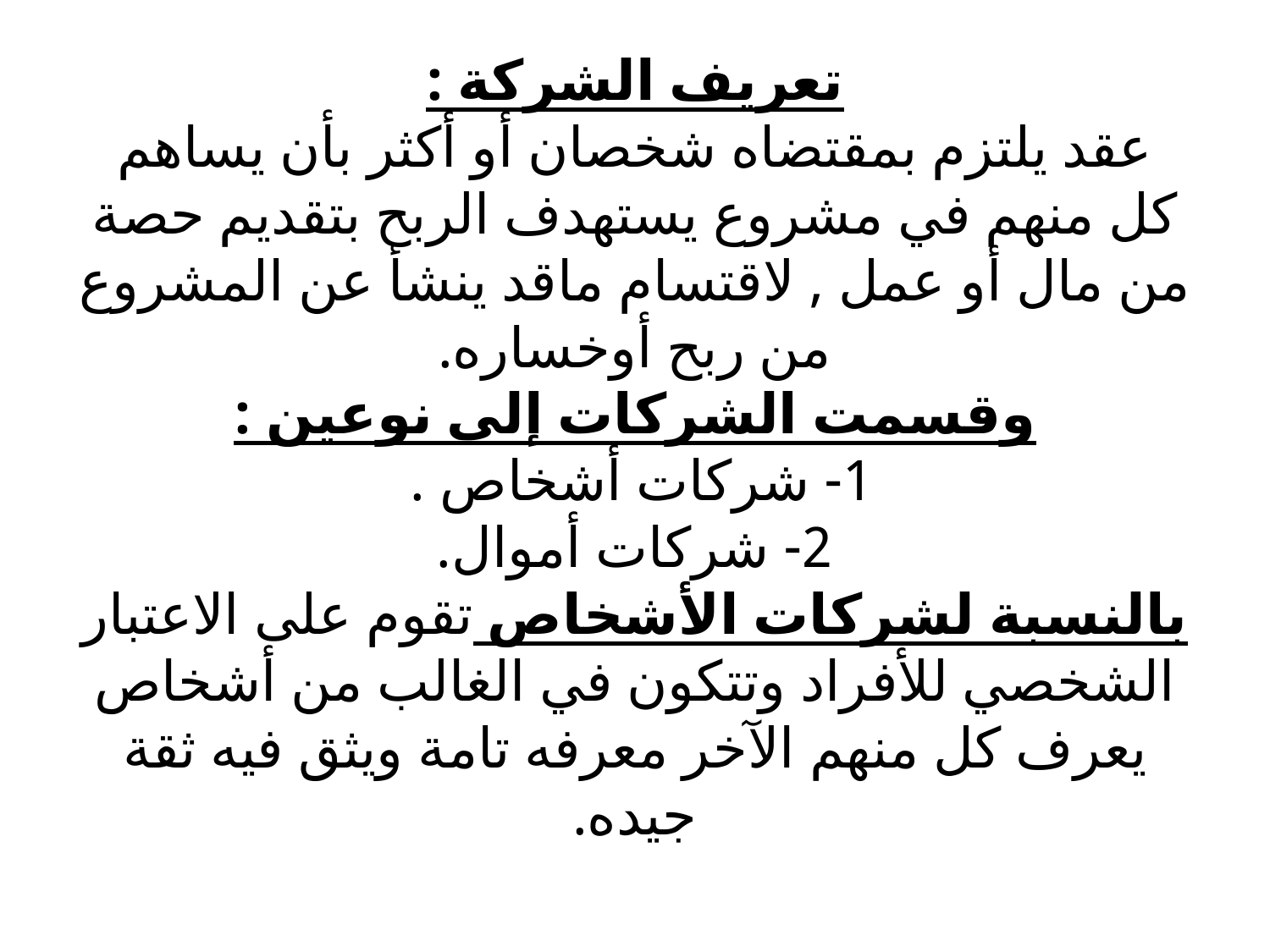

# تعريف الشركة : عقد يلتزم بمقتضاه شخصان أو أكثر بأن يساهم كل منهم في مشروع يستهدف الربح بتقديم حصة من مال أو عمل , لاقتسام ماقد ينشأ عن المشروع من ربح أوخساره. وقسمت الشركات إلى نوعين : 1- شركات أشخاص . 2- شركات أموال. بالنسبة لشركات الأشخاص تقوم على الاعتبار الشخصي للأفراد وتتكون في الغالب من أشخاص يعرف كل منهم الآخر معرفه تامة ويثق فيه ثقة جيده.